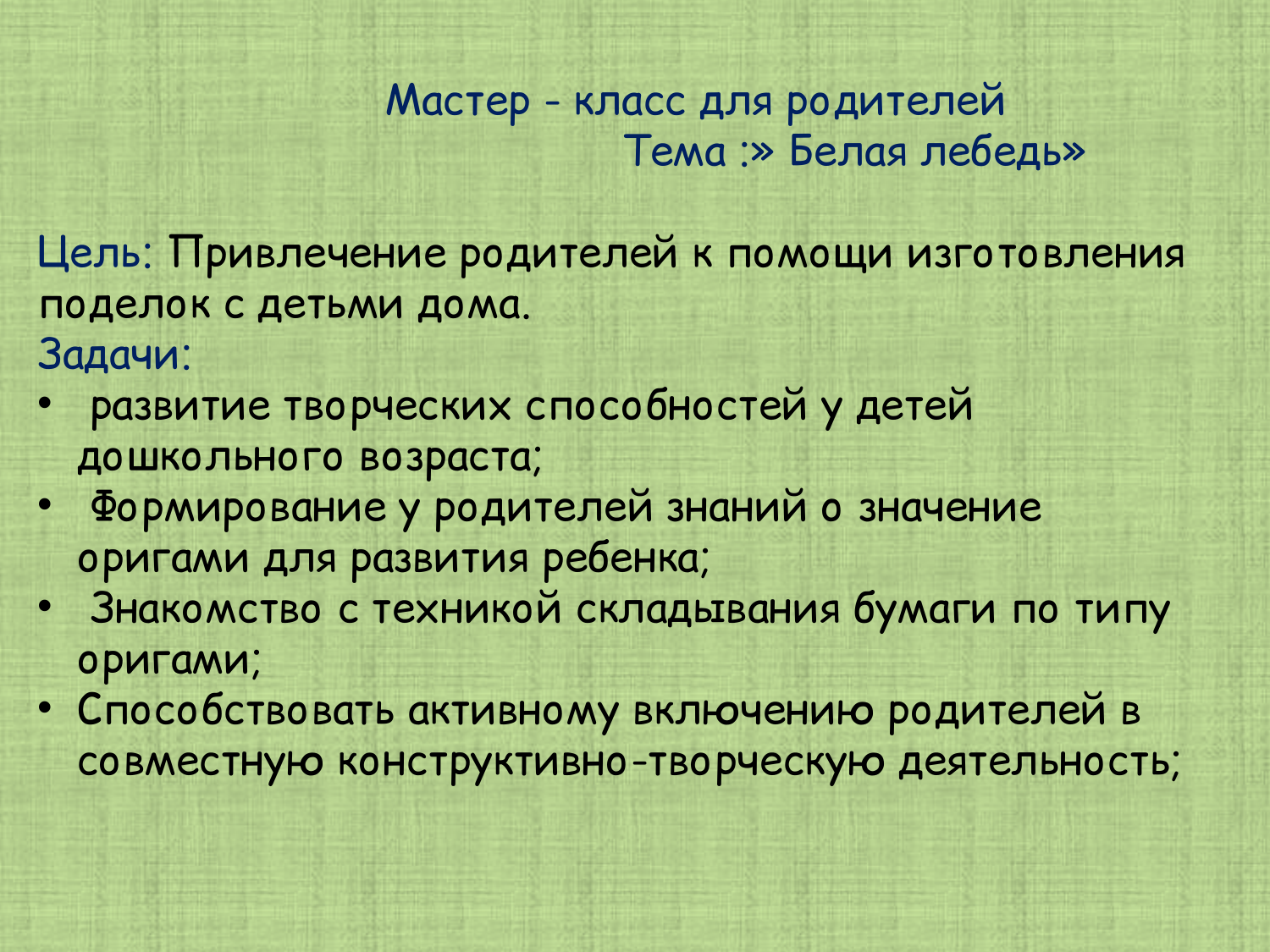

Мастер - класс для родителей
                                              Тема :» Белая лебедь»

Цель: Привлечение родителей к помощи изготовления поделок с детьми дома.
Задачи:
 развитие творческих способностей у детей дошкольного возраста;
 Формирование у родителей знаний о значение оригами для развития ребенка;
 Знакомство с техникой складывания бумаги по типу оригами;
Способствовать активному включению родителей в совместную конструктивно-творческую деятельность;